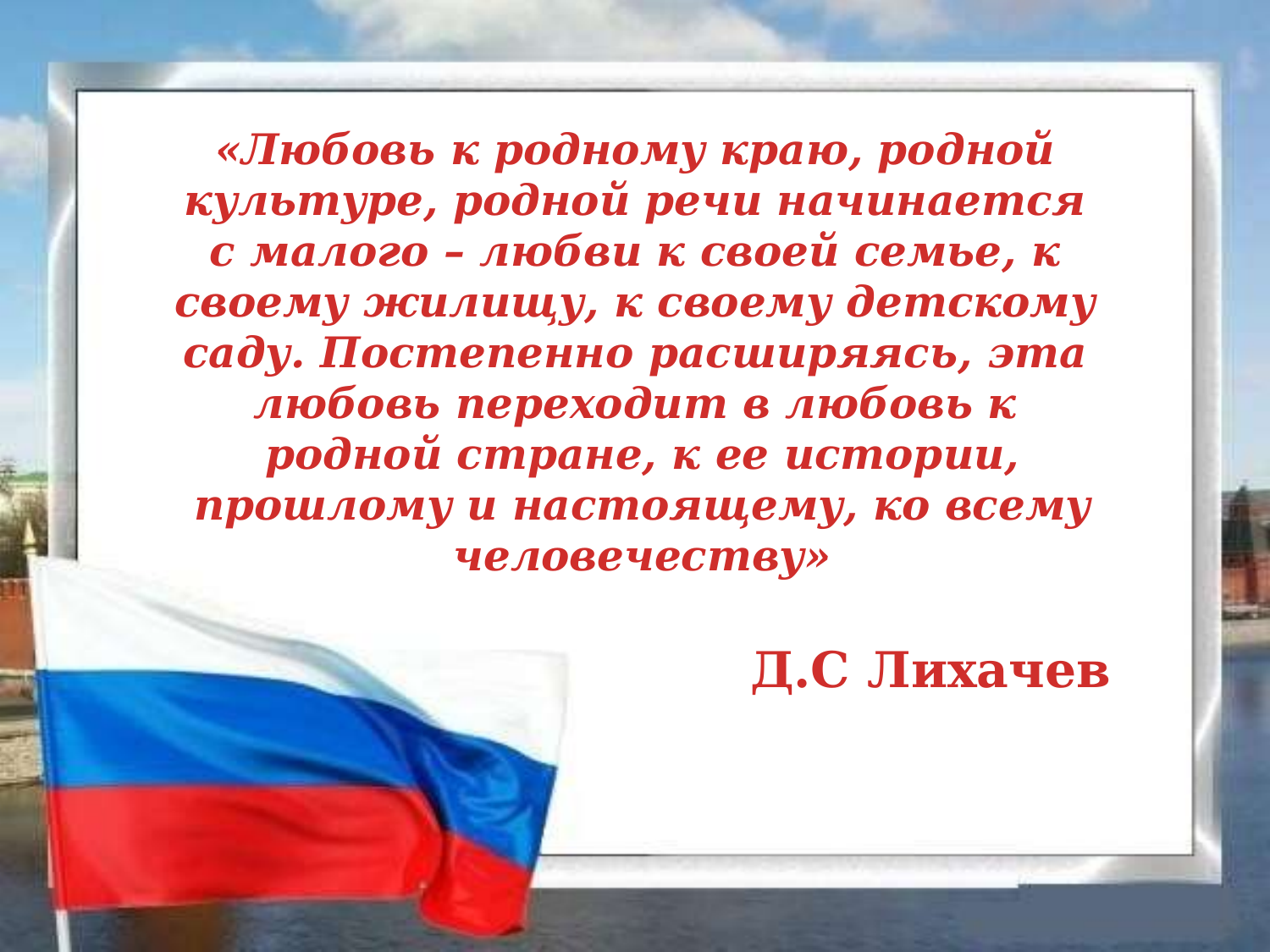

«Любовь к родному краю, родной
культуре, родной речи начинается
с малого – любви к своей семье, к
своему жилищу, к своему детскому
саду. Постепенно расширяясь, эта
любовь переходит в любовь к
родной стране, к ее истории,
 прошлому и настоящему, ко всему
человечеству»

Д.С Лихачев